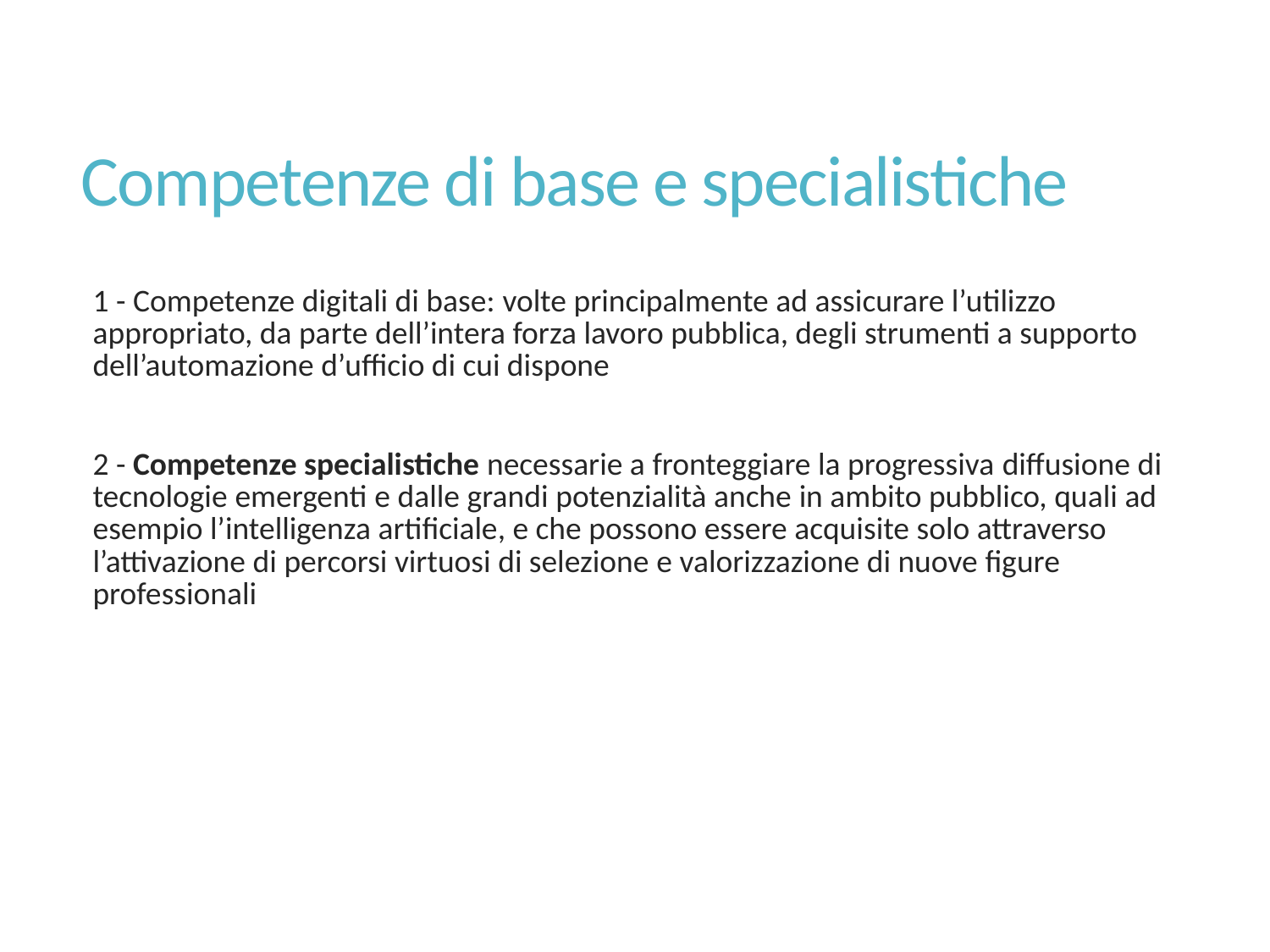

# Competenze di base e specialistiche
1 - Competenze digitali di base: volte principalmente ad assicurare l’utilizzo appropriato, da parte dell’intera forza lavoro pubblica, degli strumenti a supporto dell’automazione d’ufficio di cui dispone

2 - Competenze specialistiche necessarie a fronteggiare la progressiva diffusione di tecnologie emergenti e dalle grandi potenzialità anche in ambito pubblico, quali ad esempio l’intelligenza artificiale, e che possono essere acquisite solo attraverso l’attivazione di percorsi virtuosi di selezione e valorizzazione di nuove figure professionali